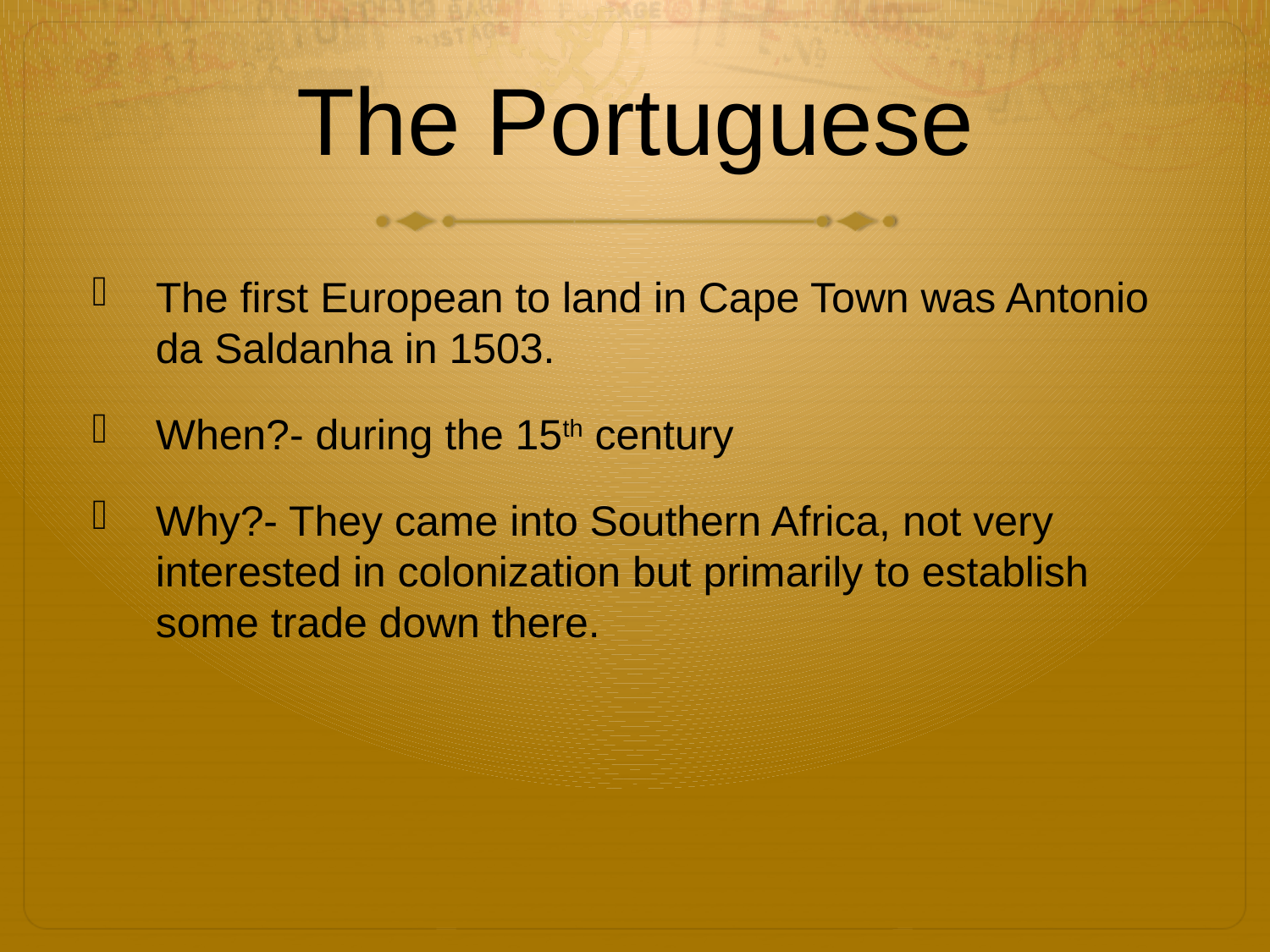

# The Portuguese
The first European to land in Cape Town was Antonio da Saldanha in 1503.
When?- during the 15th century
Why?- They came into Southern Africa, not very interested in colonization but primarily to establish some trade down there.